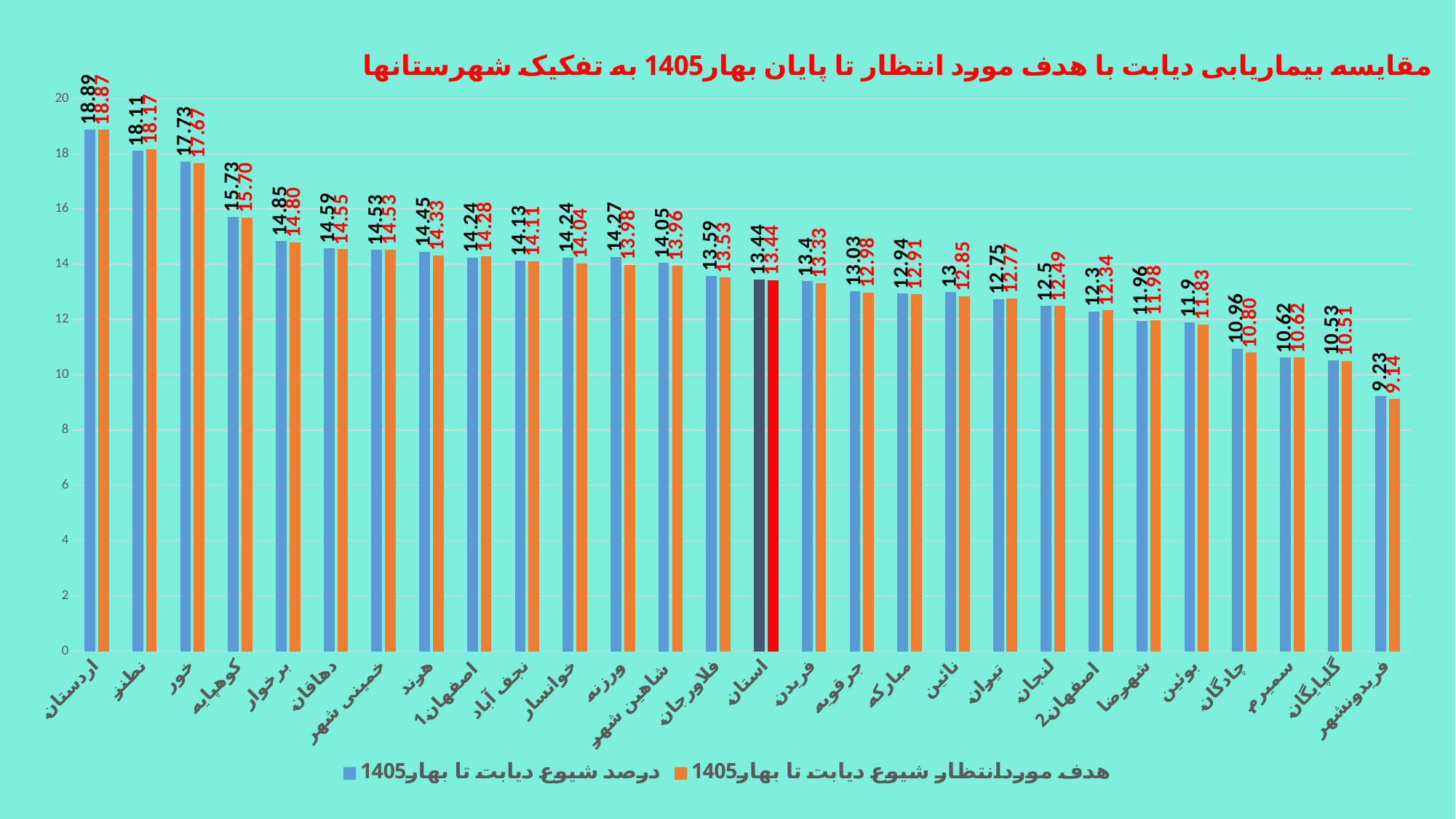

### Chart

| Category | درصد شیوع دیابت تا بهار1405 | هدف موردانتظار شیوع دیابت تا بهار1405 |
|---|---|---|
| اردستان | 18.89 | 18.8739 |
| نطنز | 18.11 | 18.170399999999997 |
| خور | 17.73 | 17.6679 |
| کوهپایه | 15.73 | 15.6981 |
| برخوار | 14.85 | 14.803650000000001 |
| دهاقان | 14.59 | 14.5524 |
| خمینی شهر | 14.53 | 14.532300000000001 |
| هرند | 14.45 | 14.331299999999999 |
| اصفهان 1 | 14.24 | 14.28105 |
| نجف آباد | 14.13 | 14.110199999999999 |
| خوانسار | 14.24 | 14.039850000000001 |
| ورزنه | 14.27 | 13.97955 |
| شاهین شهر  | 14.05 | 13.95945 |
| فلاورجان | 13.59 | 13.5273 |
| استان | 13.44 | 13.43685 |
| فریدن | 13.4 | 13.3263 |
| جرقویه | 13.03 | 12.9846 |
| مبارکه | 12.94 | 12.91425 |
| نائین | 13.0 | 12.85395 |
| تیران  | 12.75 | 12.77355 |
| لنجان | 12.5 | 12.492149999999999 |
| اصفهان 2 | 12.3 | 12.3414 |
| شهرضا | 11.96 | 11.9796 |
| بوئین | 11.9 | 11.82885 |
| چادگان | 10.96 | 10.80375 |
| سمیرم | 10.62 | 10.62285 |
| گلپایگان | 10.53 | 10.512300000000002 |
| فریدونشهر | 9.23 | 9.13545 |